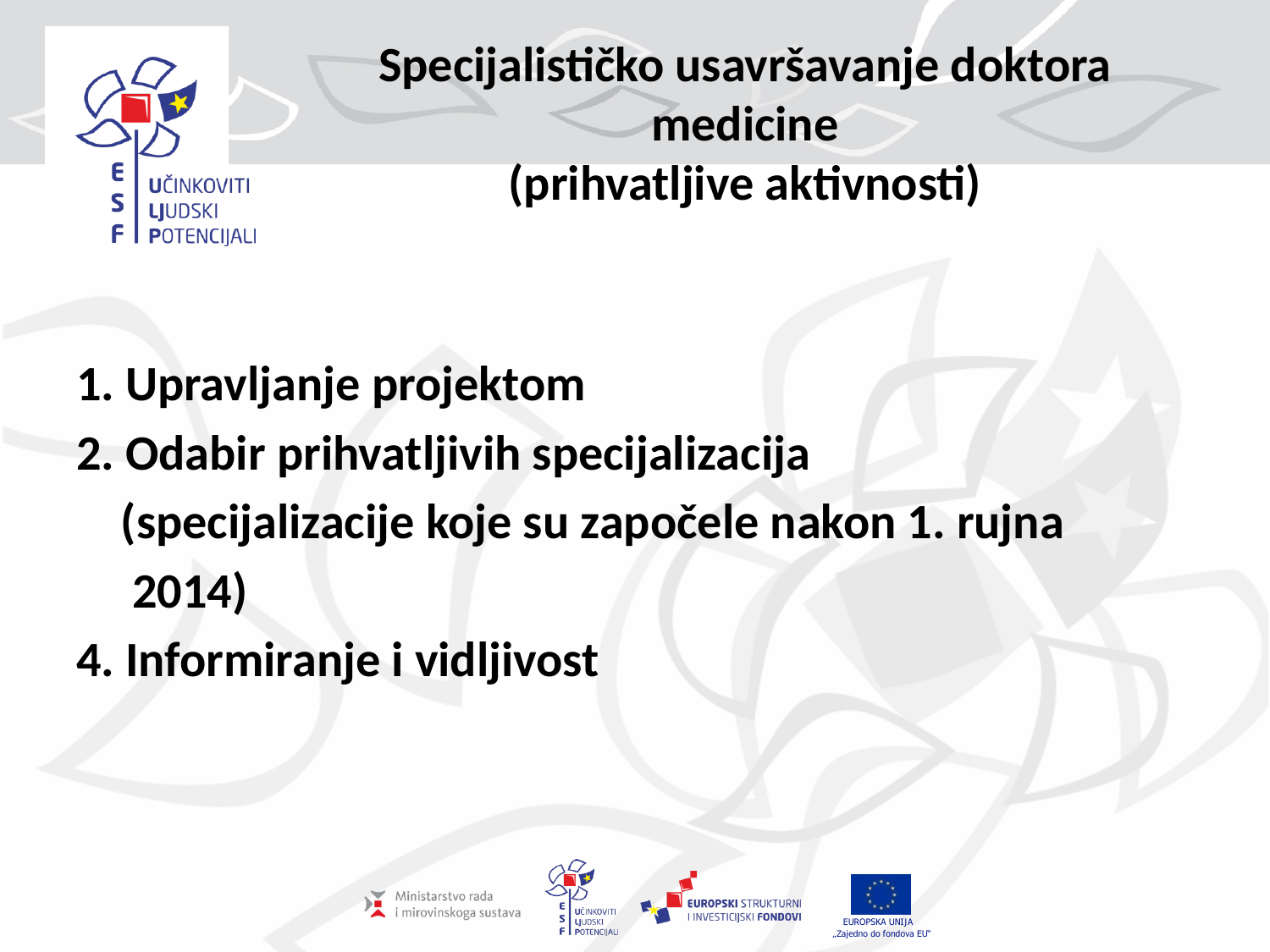

# Specijalističko usavršavanje doktora medicine (prihvatljive aktivnosti)

1. Upravljanje projektom
2. Odabir prihvatljivih specijalizacija
    (specijalizacije koje su započele nakon 1. rujna
     2014)
4. Informiranje i vidljivost